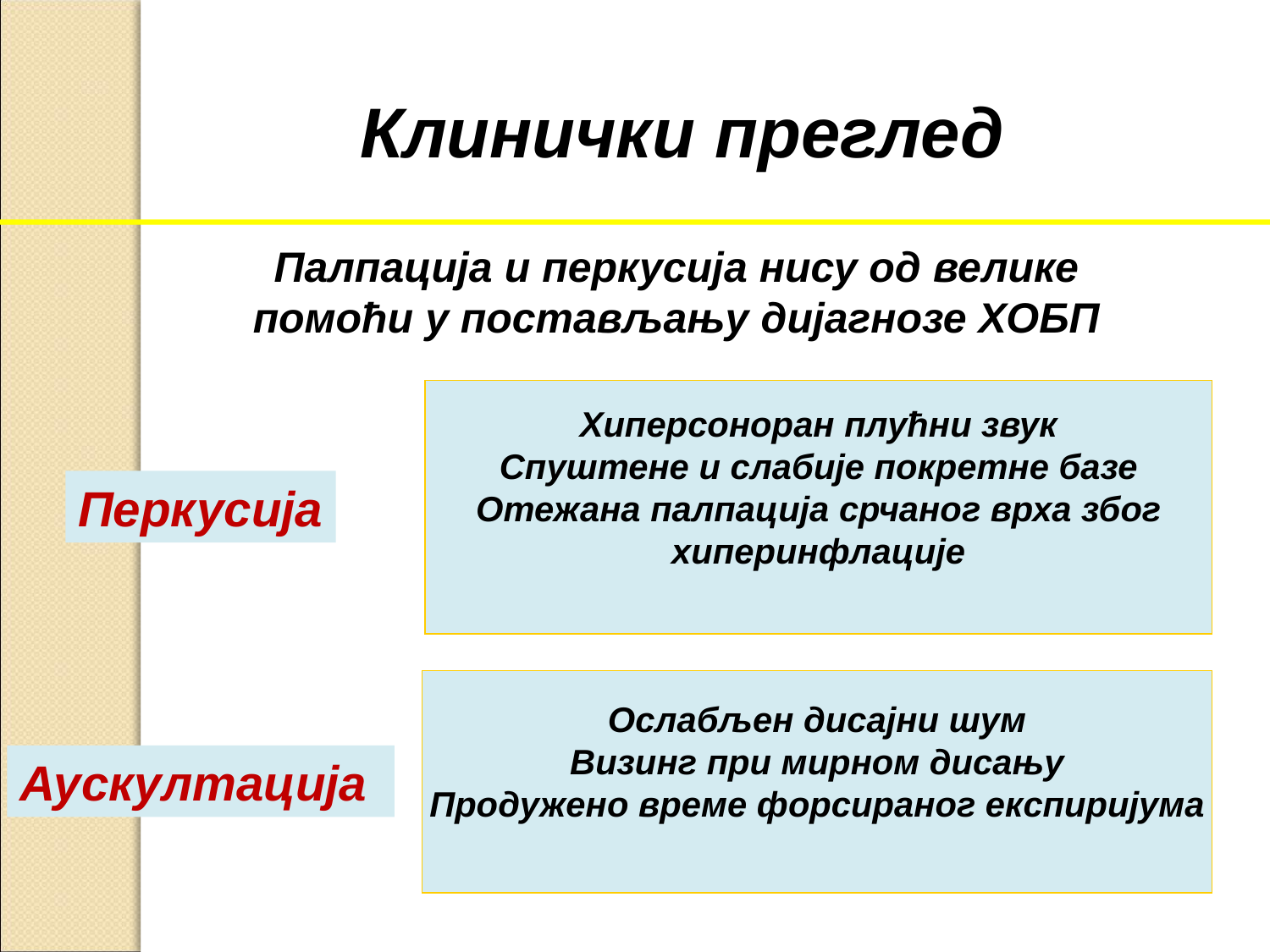

Клинички преглед

Палпација и перкусија нису од велике
помоћи у постављању дијагнозе ХОБП
Хиперсоноран плућни звук
Спуштене и слабије покретне базе
Отежана палпација срчаног врха због
хиперинфлације

Перкусија

Ослабљен дисајни шум
Визинг при мирном дисању
Продужено време форсираног експиријума

Аускултација